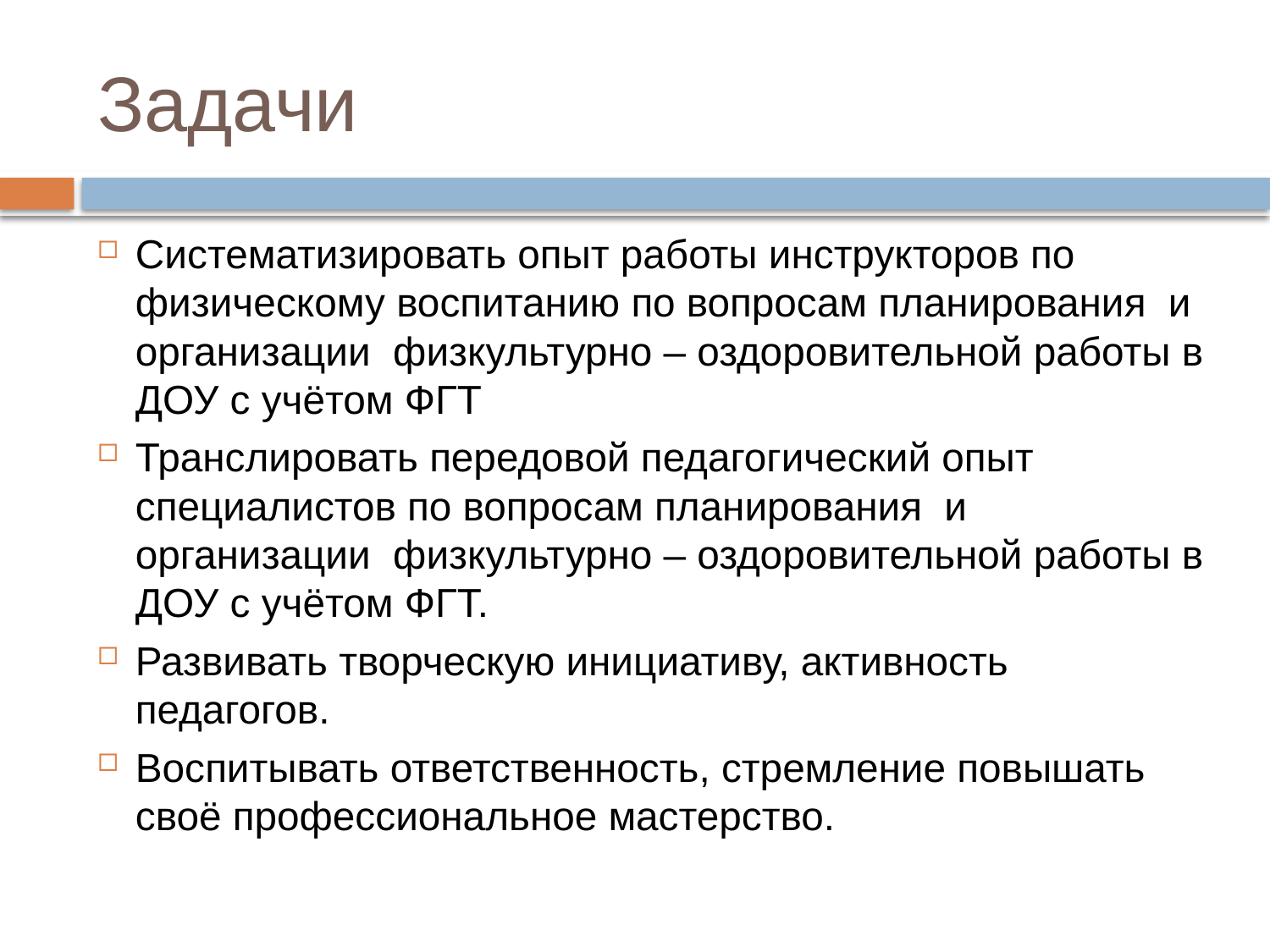

# Задачи
Систематизировать опыт работы инструкторов по физическому воспитанию по вопросам планирования  и организации  физкультурно – оздоровительной работы в ДОУ с учётом ФГТ
Транслировать передовой педагогический опыт специалистов по вопросам планирования  и организации  физкультурно – оздоровительной работы в ДОУ с учётом ФГТ.
Развивать творческую инициативу, активность педагогов.
Воспитывать ответственность, стремление повышать своё профессиональное мастерство.